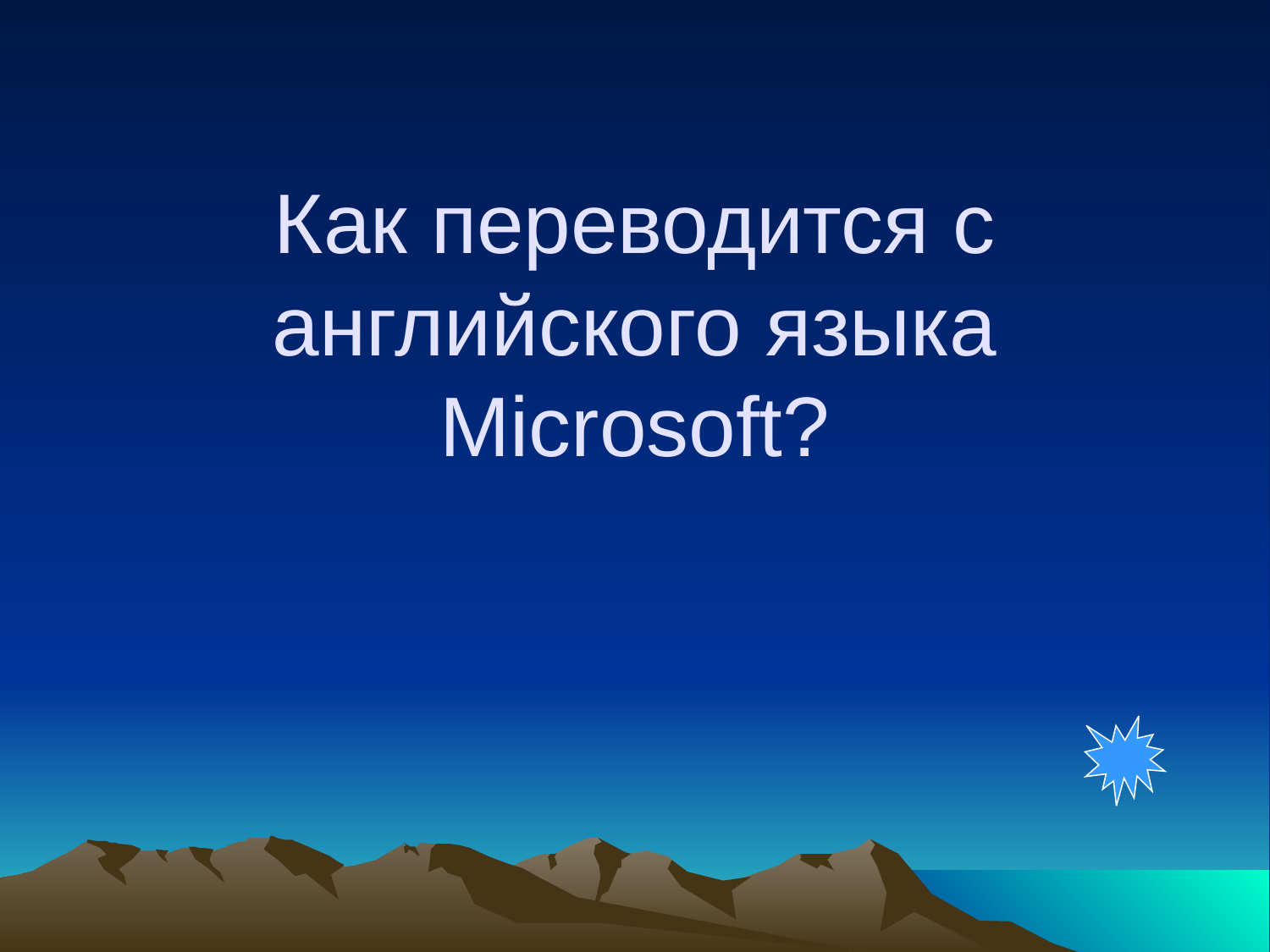

# Как переводится с английского языка Microsoft?